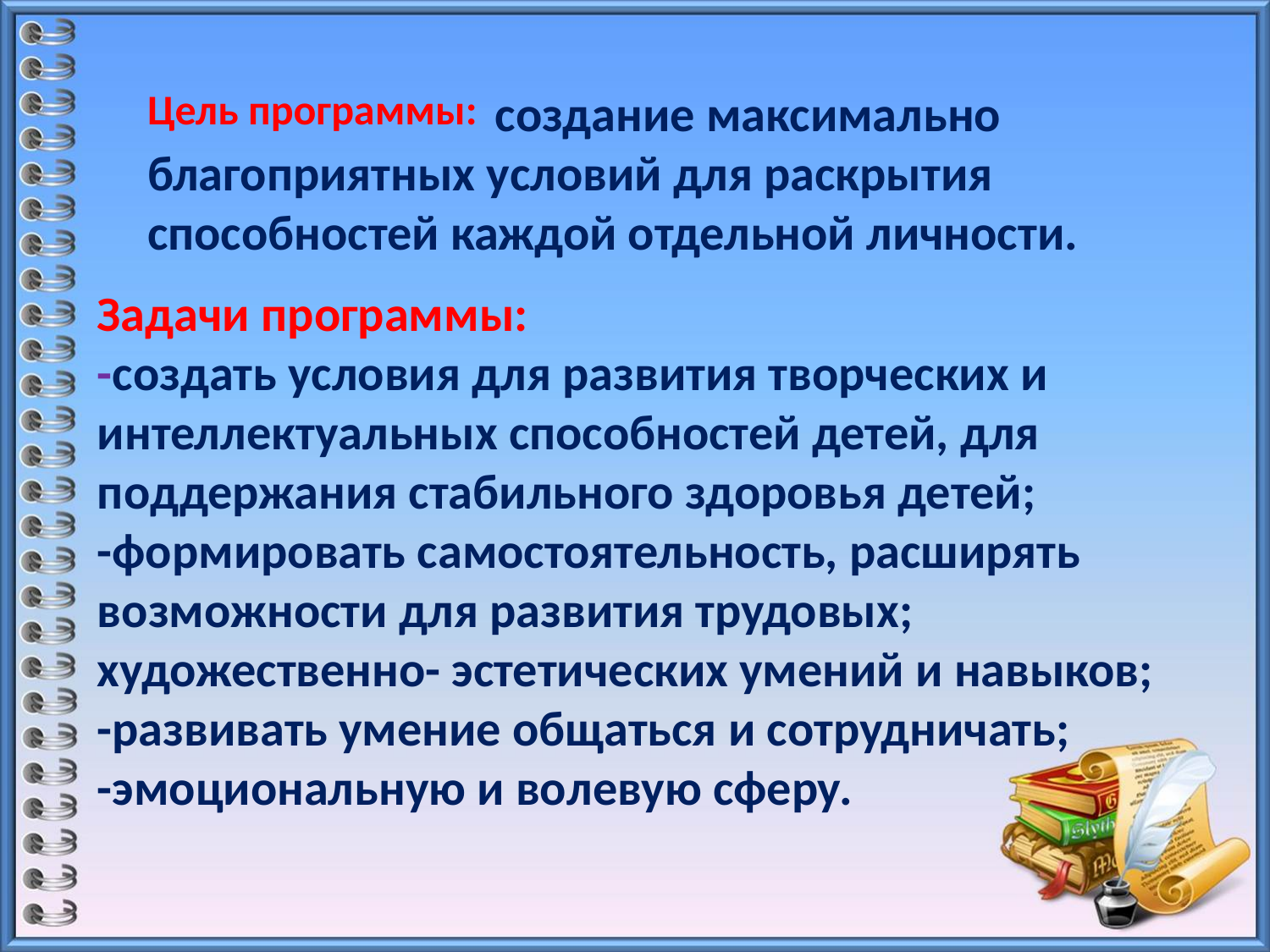

Цель программы:
                               создание максимально благоприятных условий для раскрытия способностей каждой отдельной личности.
Задачи программы:
-создать условия для развития творческих и интеллектуальных способностей детей, для поддержания стабильного здоровья детей;
-формировать самостоятельность, расширять возможности для развития трудовых; художественно- эстетических умений и навыков;
-развивать умение общаться и сотрудничать;
-эмоциональную и волевую сферу.